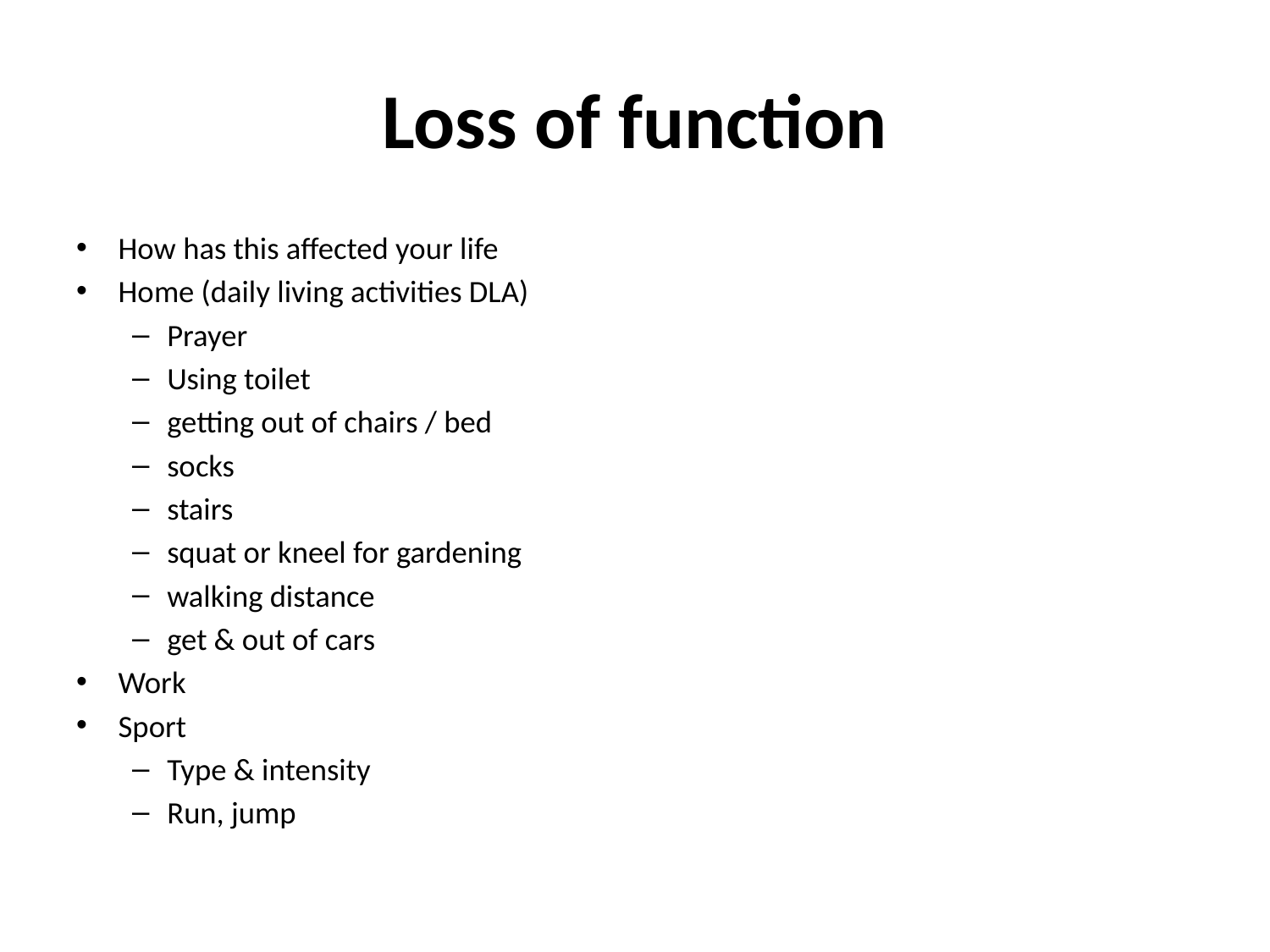

# Loss of function
How has this affected your life
Home (daily living activities DLA)
Prayer
Using toilet
getting out of chairs / bed
socks
stairs
squat or kneel for gardening
walking distance
get & out of cars
Work
Sport
Type & intensity
Run, jump